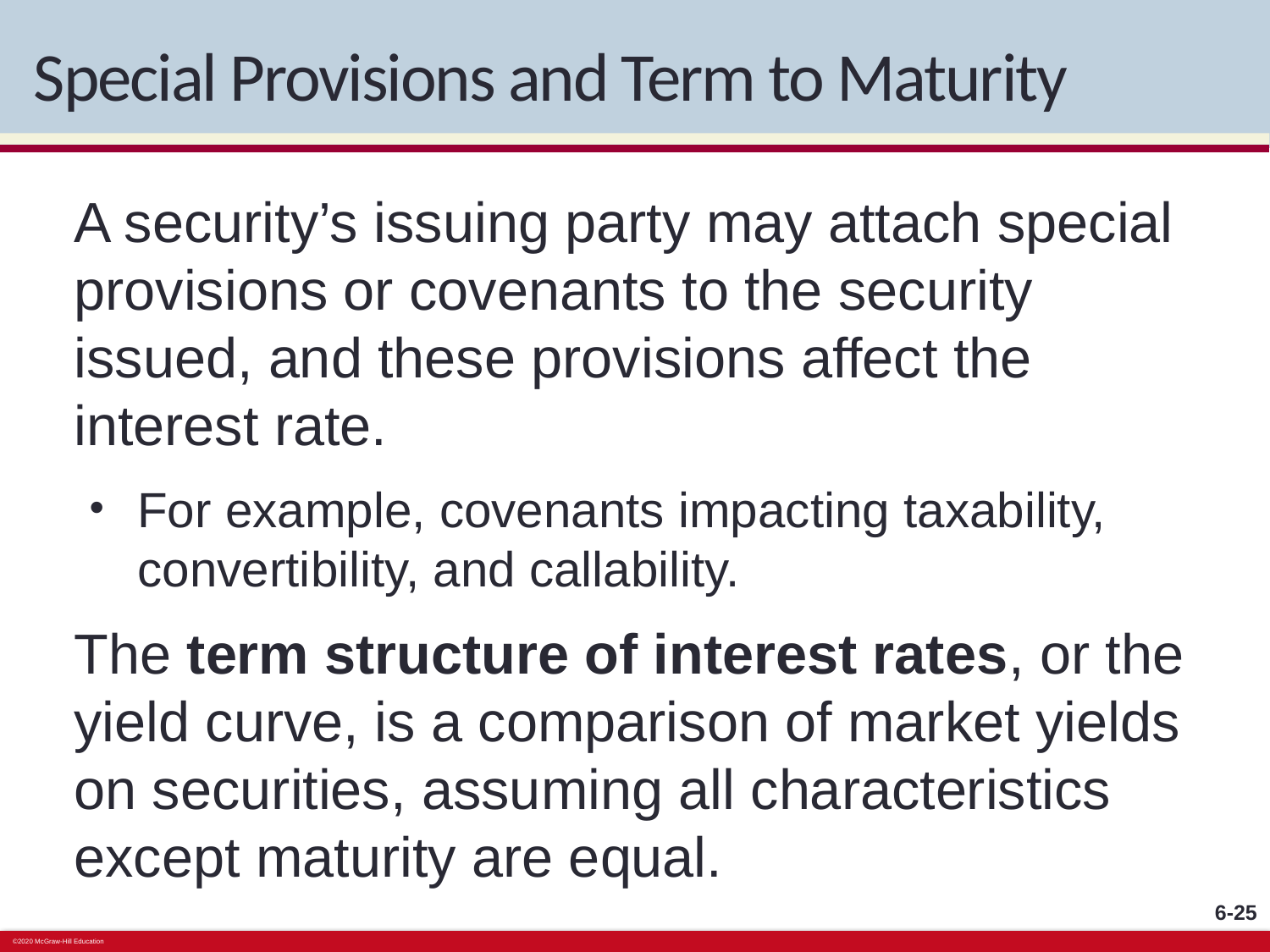

# Special Provisions and Term to Maturity
A security’s issuing party may attach special provisions or covenants to the security issued, and these provisions affect the interest rate.
For example, covenants impacting taxability, convertibility, and callability.
The term structure of interest rates, or the yield curve, is a comparison of market yields on securities, assuming all characteristics except maturity are equal.